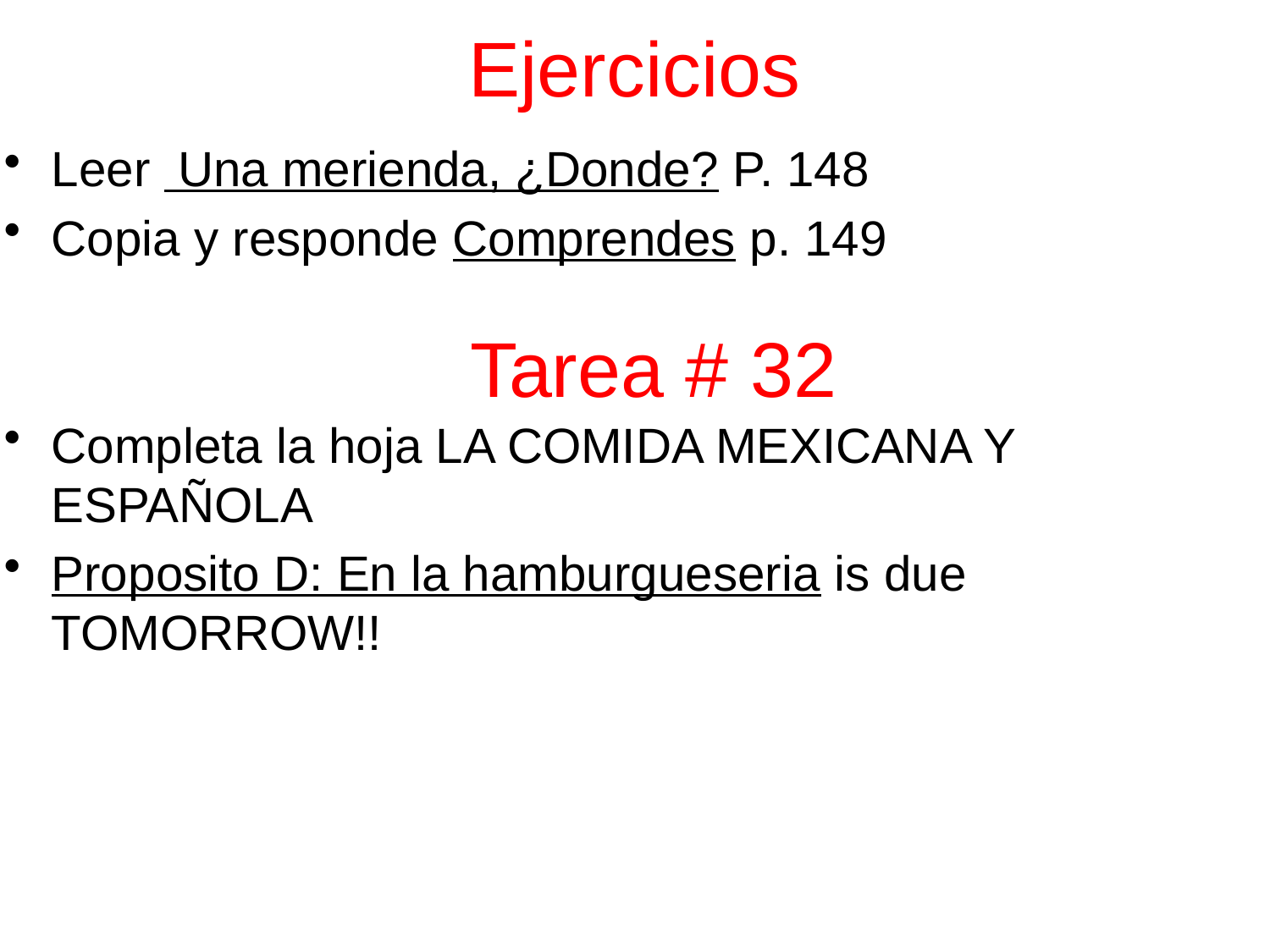

# Ejercicios
Leer  Una merienda, ¿Donde? P. 148
Copia y responde Comprendes p. 149

Completa la hoja LA COMIDA MEXICANA Y ESPAÑOLA
Proposito D: En la hamburgueseria is due TOMORROW!!
Tarea # 32